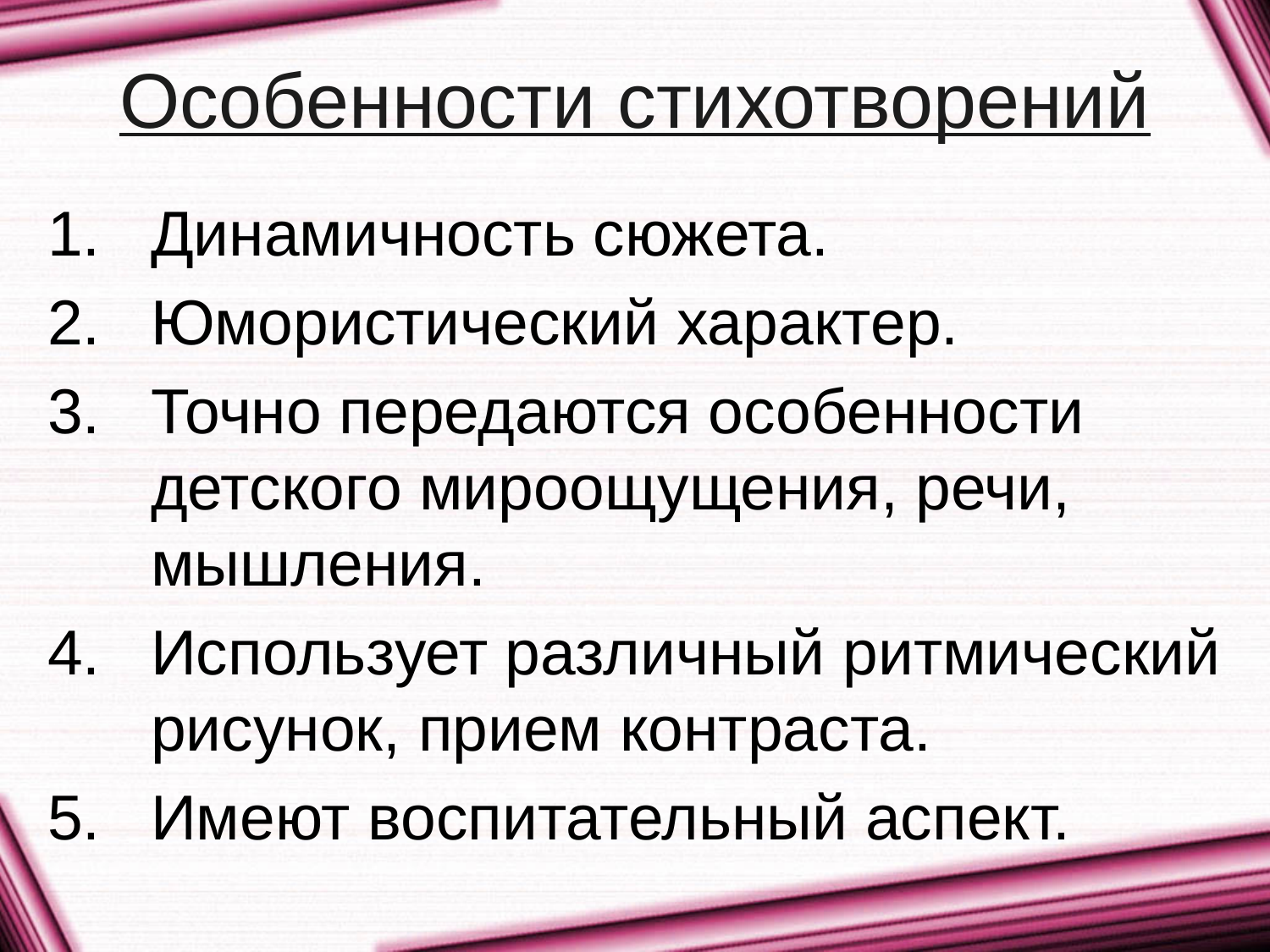

# Особенности стихотворений
Динамичность сюжета.
Юмористический характер.
Точно передаются особенности детского мироощущения, речи, мышления.
Использует различный ритмический рисунок, прием контраста.
Имеют воспитательный аспект.